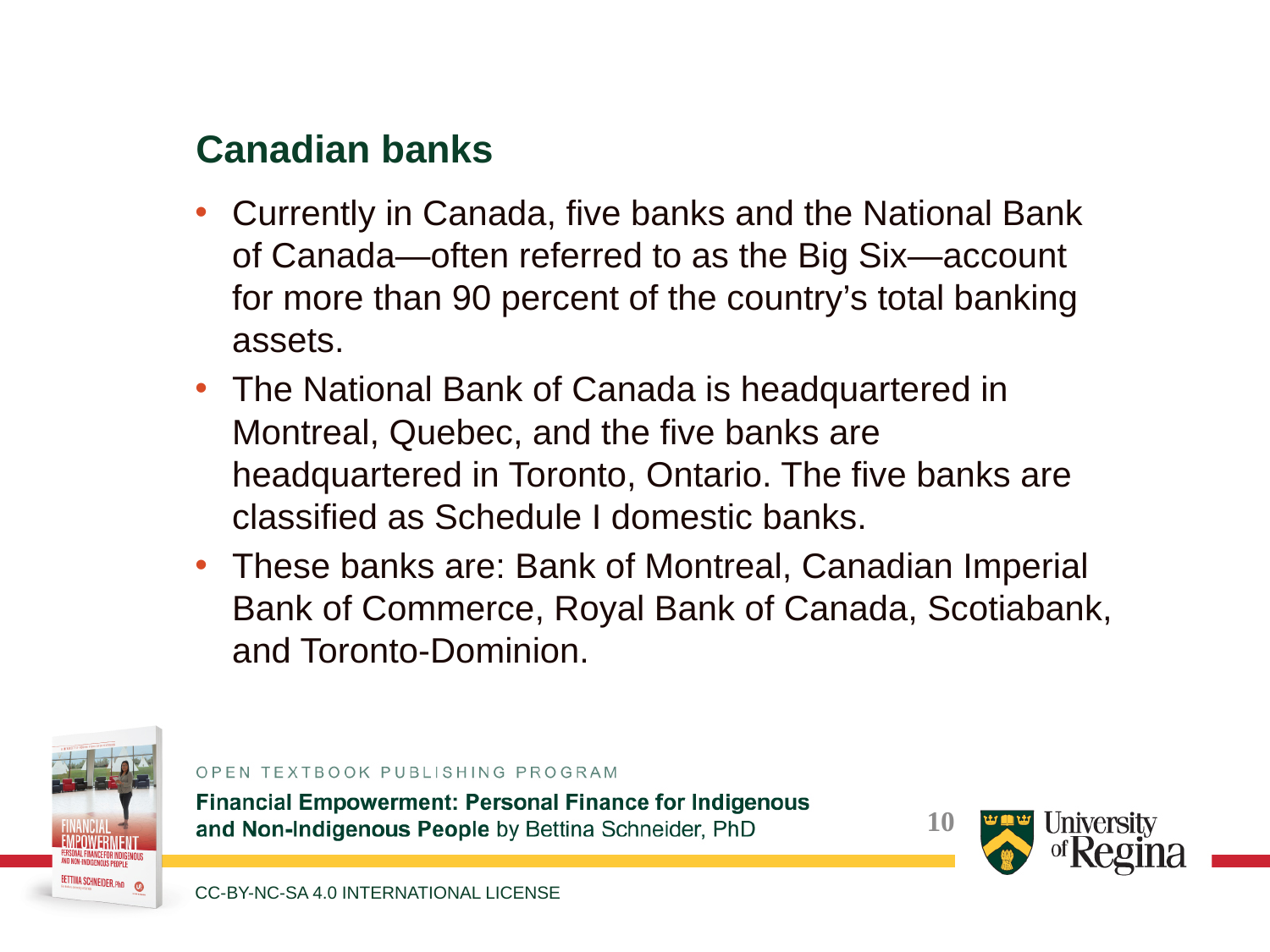

Canadian banks

Currently in Canada, five banks and the National Bank of Canada—often referred to as the Big Six—account for more than 90 percent of the country’s total banking assets.
The National Bank of Canada is headquartered in Montreal, Quebec, and the five banks are headquartered in Toronto, Ontario. The five banks are classified as Schedule I domestic banks.
These banks are: Bank of Montreal, Canadian Imperial Bank of Commerce, Royal Bank of Canada, Scotiabank, and Toronto-Dominion.
CC-BY-NC-SA 4.0 INTERNATIONAL LICENSE